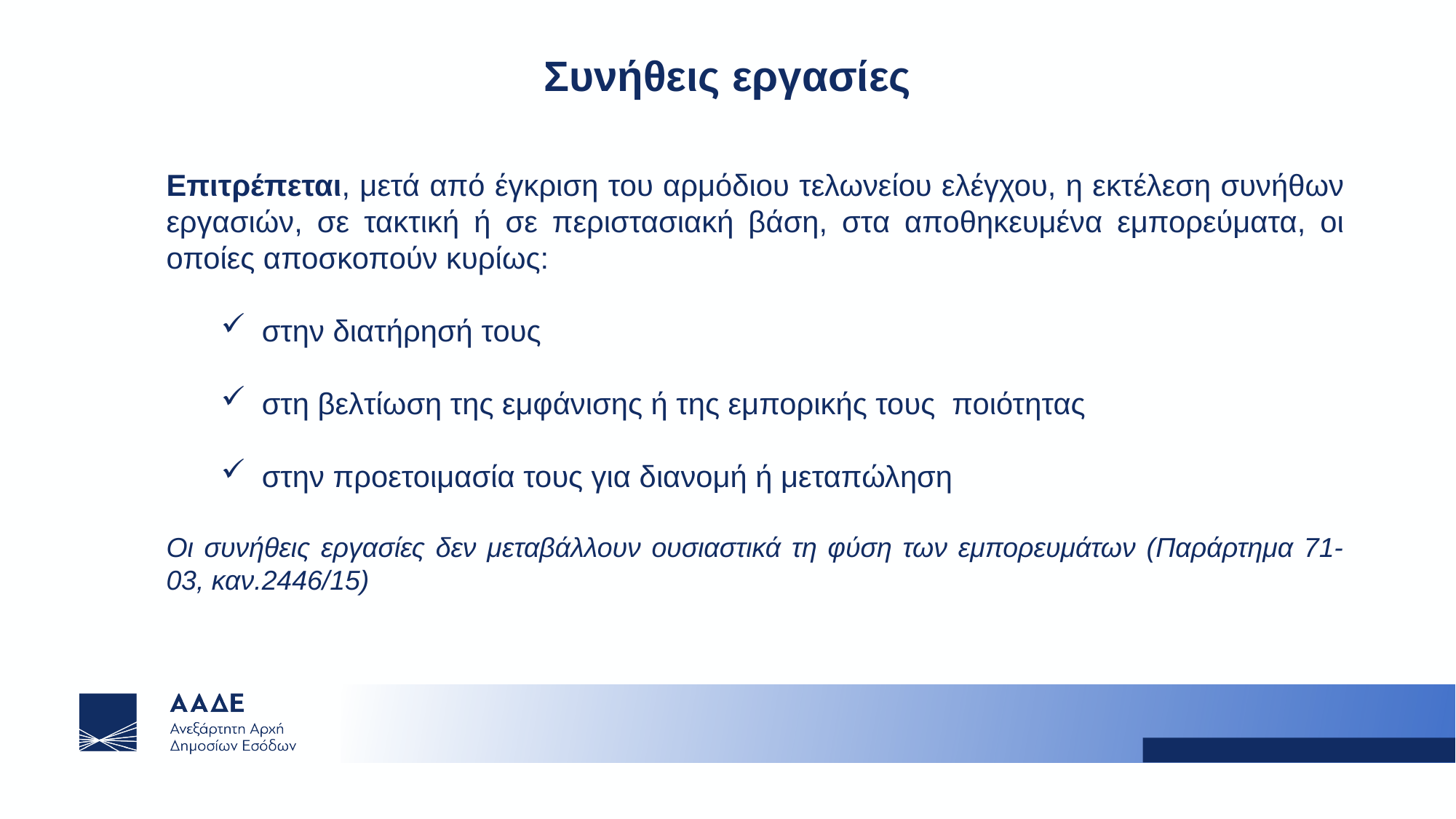

Συνήθεις εργασίες
Επιτρέπεται, μετά από έγκριση του αρμόδιου τελωνείου ελέγχου, η εκτέλεση συνήθων εργασιών, σε τακτική ή σε περιστασιακή βάση, στα αποθηκευμένα εμπορεύματα, οι οποίες αποσκοπούν κυρίως:

στην διατήρησή τους

στη βελτίωση της εμφάνισης ή της εμπορικής τους  ποιότητας

στην προετοιμασία τους για διανομή ή μεταπώληση

Οι συνήθεις εργασίες δεν μεταβάλλουν ουσιαστικά τη φύση των εμπορευμάτων (Παράρτημα 71-03, καν.2446/15)